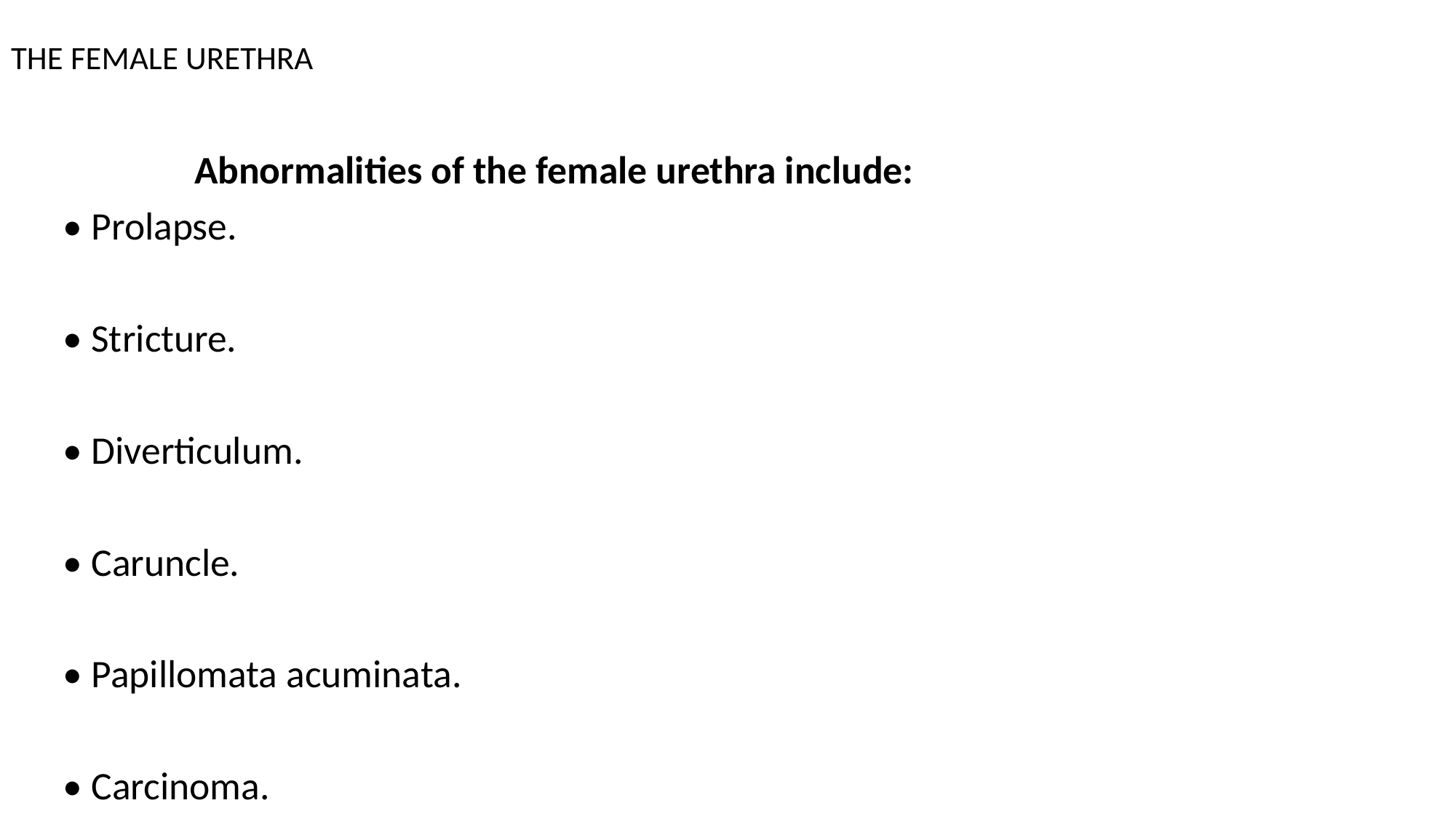

# THE FEMALE URETHRA
                     Abnormalities of the female urethra include:
      • Prolapse.

      • Stricture.

      • Diverticulum.

      • Caruncle.

      • Papillomata acuminata.

      • Carcinoma.